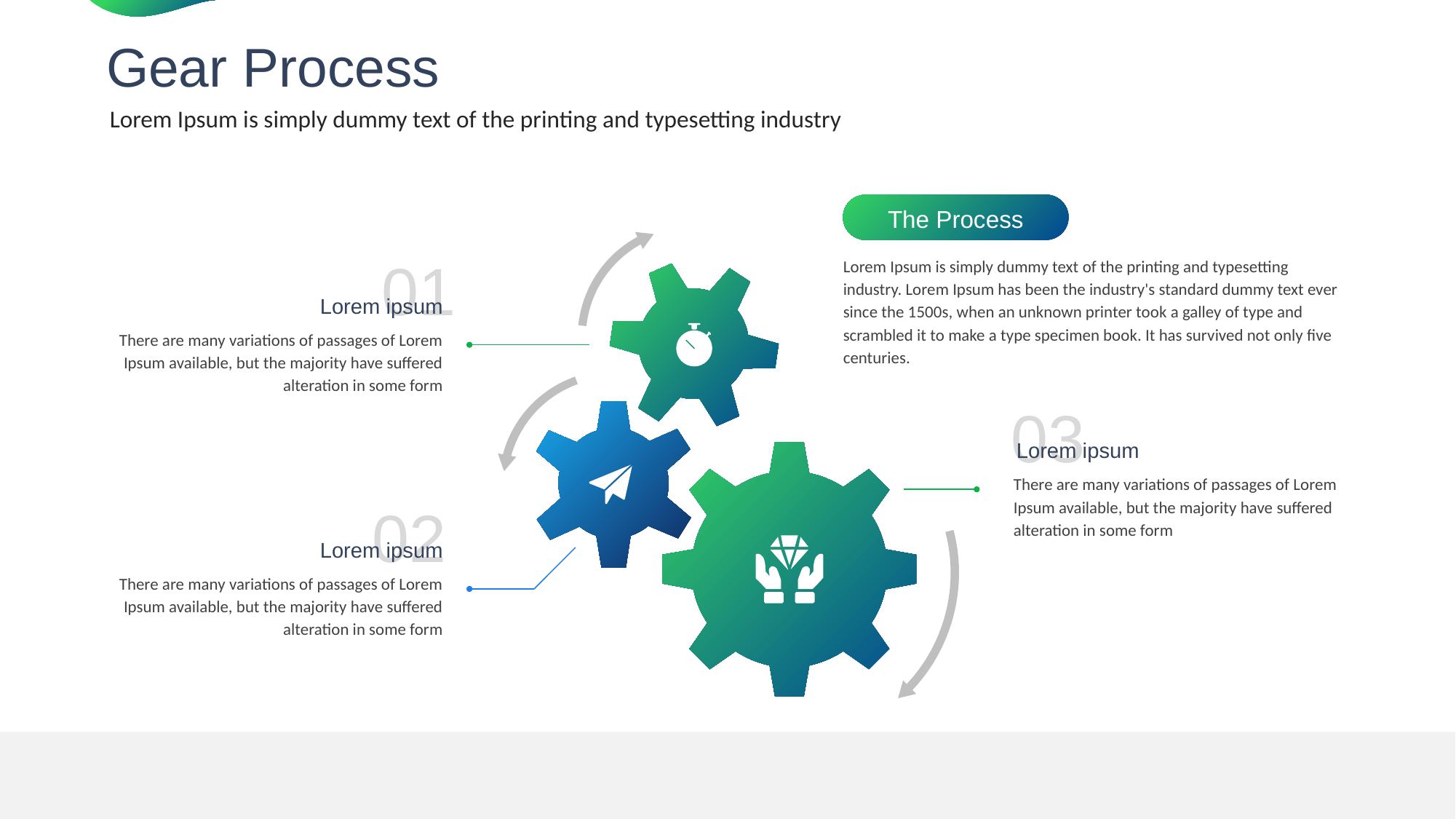

Gear Process
Lorem Ipsum is simply dummy text of the printing and typesetting industry

The Process

01
Lorem Ipsum is simply dummy text of the printing and typesetting industry. Lorem Ipsum has been the industry's standard dummy text ever since the 1500s, when an unknown printer took a galley of type and scrambled it to make a type specimen book. It has survived not only five centuries.

Lorem ipsum

There are many variations of passages of Lorem Ipsum available, but the majority have suffered alteration in some form

03

Lorem ipsum
There are many variations of passages of Lorem Ipsum available, but the majority have suffered alteration in some form

02

Lorem ipsum
There are many variations of passages of Lorem Ipsum available, but the majority have suffered alteration in some form